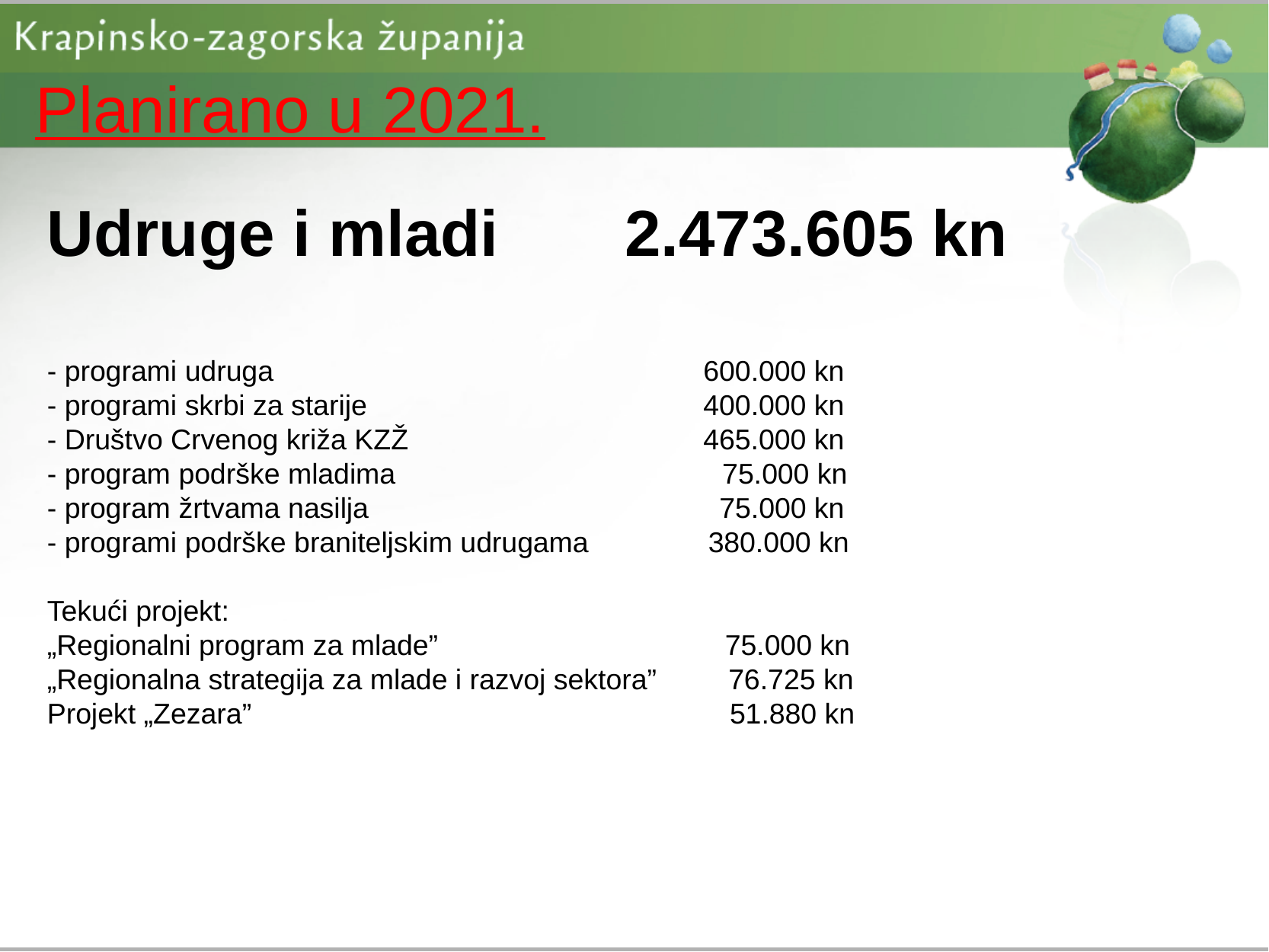

# Planirano u 2021.
Udruge i mladi       2.473.605 kn

- programi udruga                        	                         600.000 kn
- programi skrbi za starije           	                         400.000 kn
- Društvo Crvenog križa KZŽ                                     465.000 kn
- program podrške mladima                                         75.000 kn
- program žrtvama nasilja               	                           75.000 kn
- programi podrške braniteljskim udrugama               380.000 kn

Tekući projekt:
„Regionalni program za mlade”                                    75.000 kn
„Regionalna strategija za mlade i razvoj sektora”         76.725 kn
Projekt „Zezara”                                                            51.880 kn